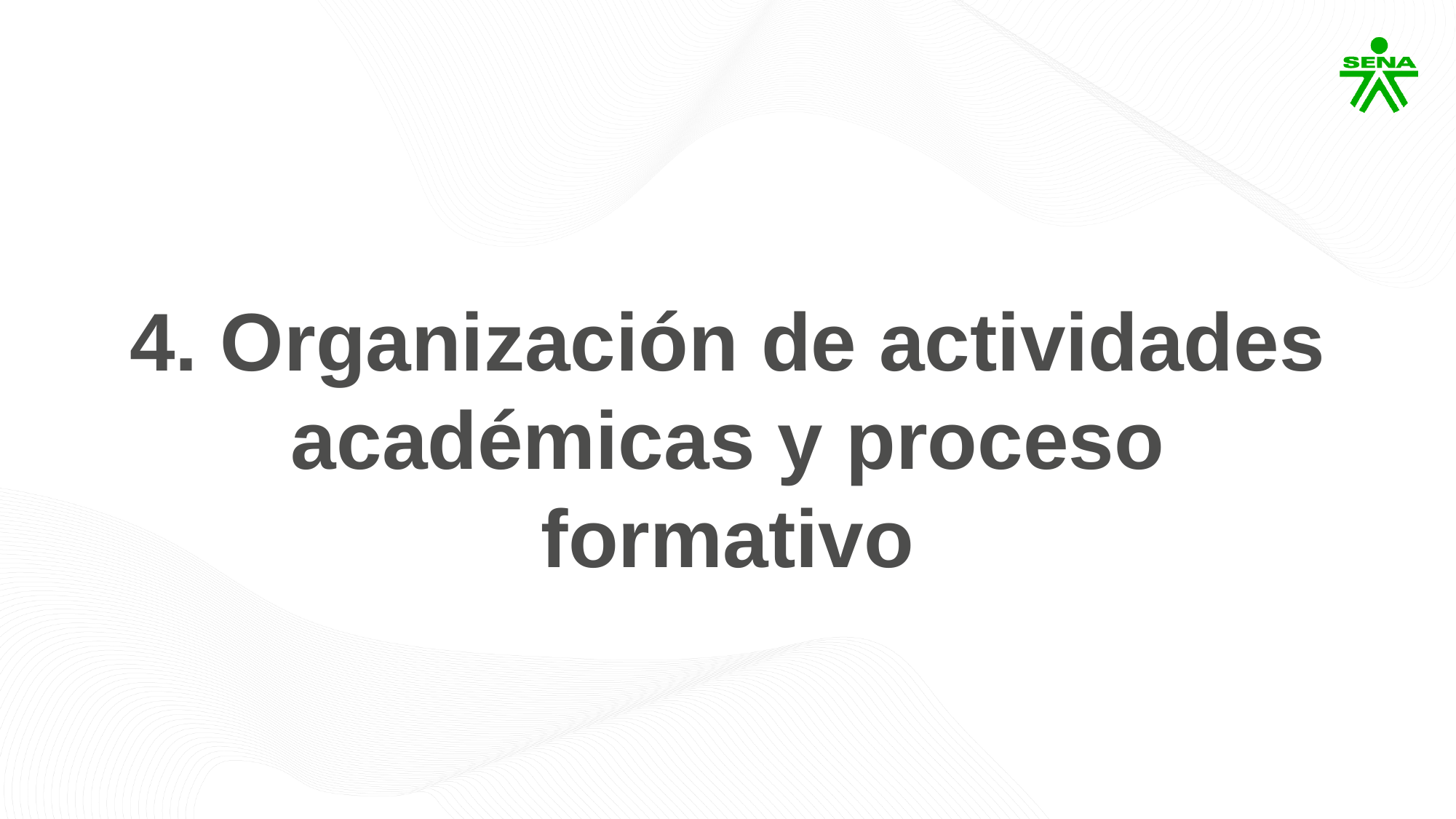

4. Organización de actividades académicas y proceso formativo